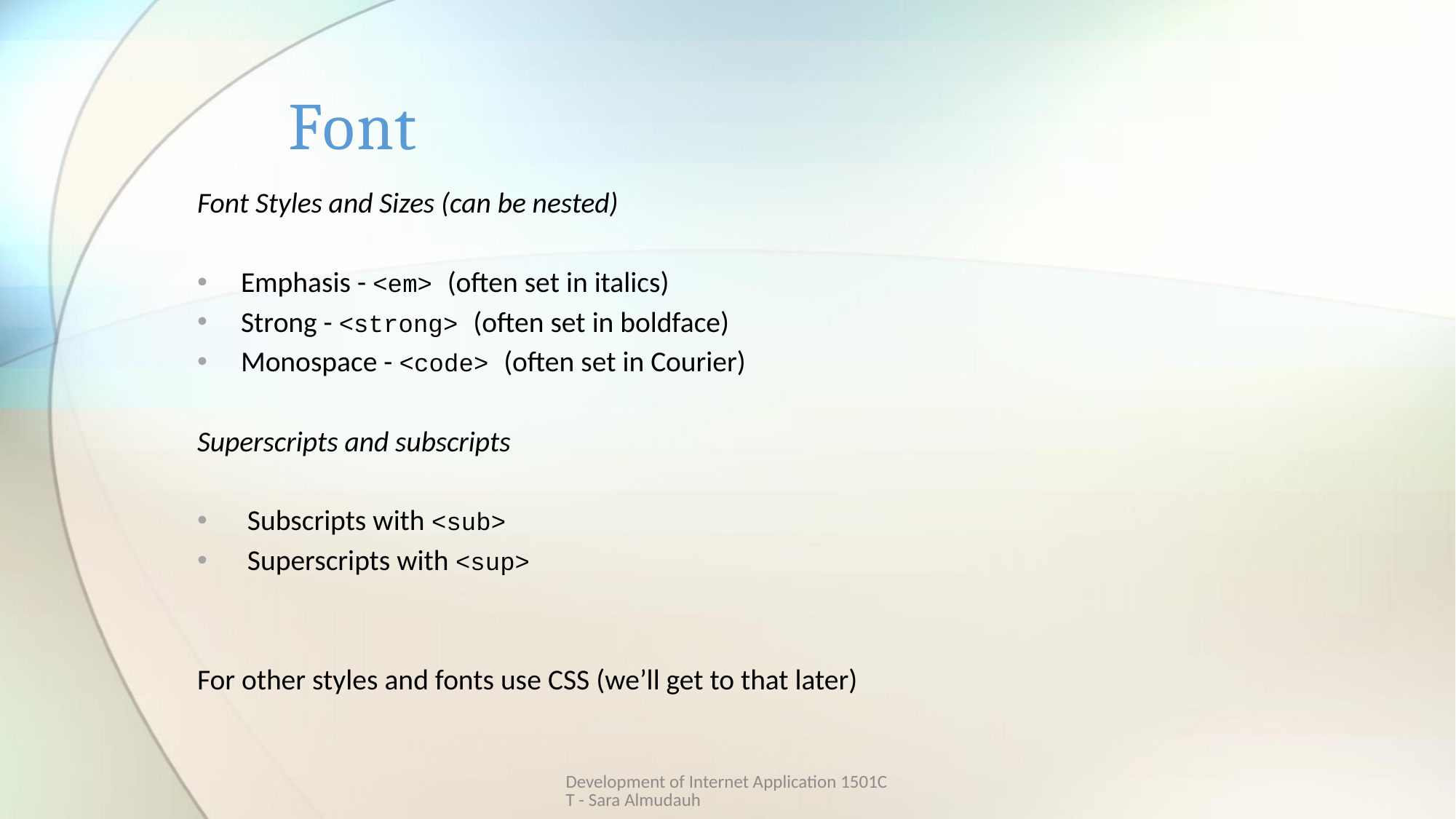

# Font
Font Styles and Sizes (can be nested)

   Emphasis - <em> (often set in italics)
   Strong - <strong> (often set in boldface)
   Monospace - <code> (often set in Courier)

Superscripts and subscripts

    Subscripts with <sub>
    Superscripts with <sup>

For other styles and fonts use CSS (we’ll get to that later)

Development of Internet Application 1501CT - Sara Almudauh